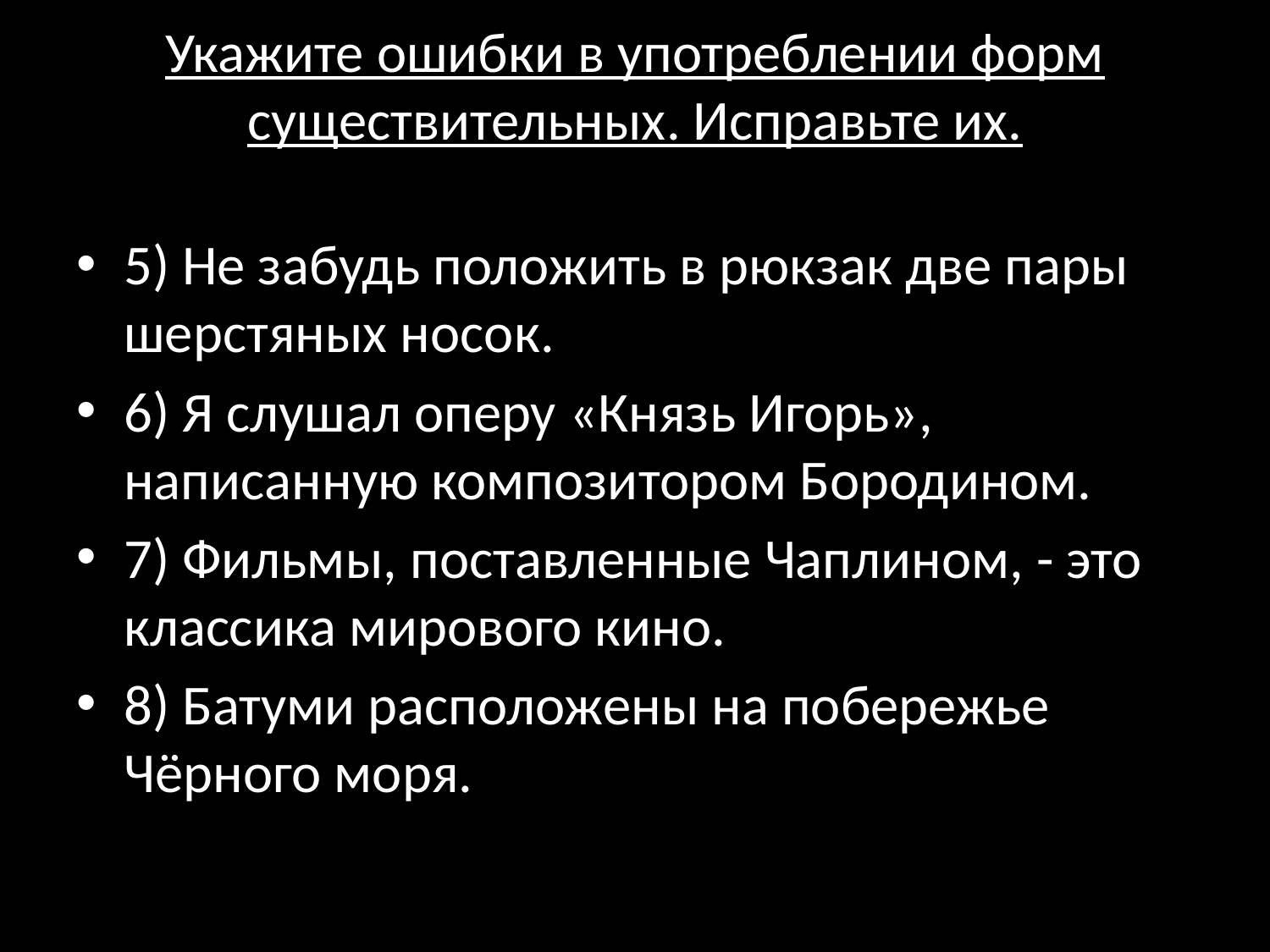

# Укажите ошибки в употреблении форм существительных. Исправьте их.
5) Не забудь положить в рюкзак две пары шерстяных носок.
6) Я слушал оперу «Князь Игорь», написанную композитором Бородином.
7) Фильмы, поставленные Чаплином, - это классика мирового кино.
8) Батуми расположены на побережье Чёрного моря.